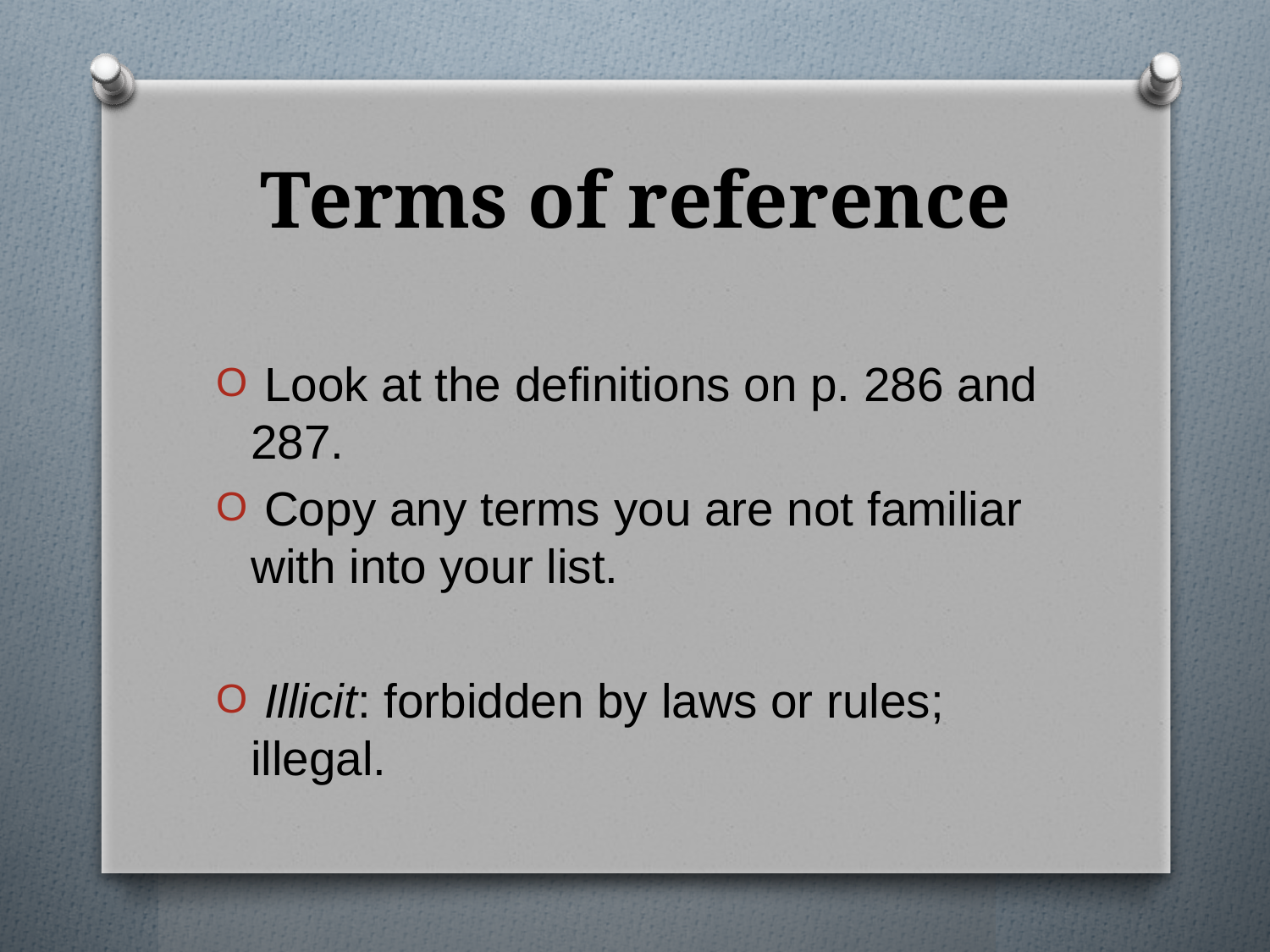

# Terms of reference

 Look at the definitions on p. 286 and 287.
 Copy any terms you are not familiar with into your list.

 Illicit: forbidden by laws or rules; illegal.